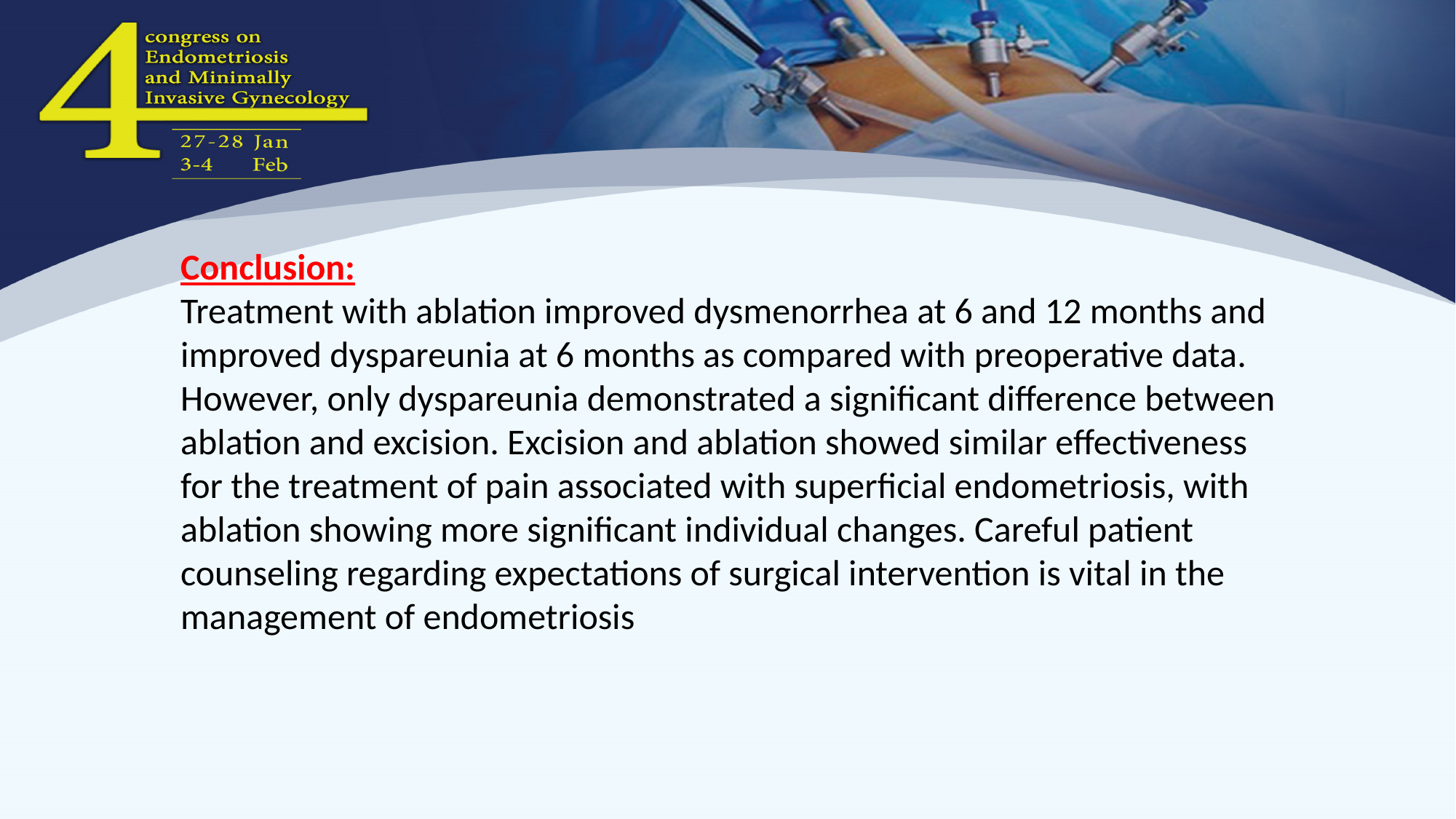

Conclusion:
Treatment with ablation improved dysmenorrhea at 6 and 12 months and improved dyspareunia at 6 months as compared with preoperative data. However, only dyspareunia demonstrated a significant difference between ablation and excision. Excision and ablation showed similar effectiveness for the treatment of pain associated with superficial endometriosis, with ablation showing more significant individual changes. Careful patient counseling regarding expectations of surgical intervention is vital in the management of endometriosis